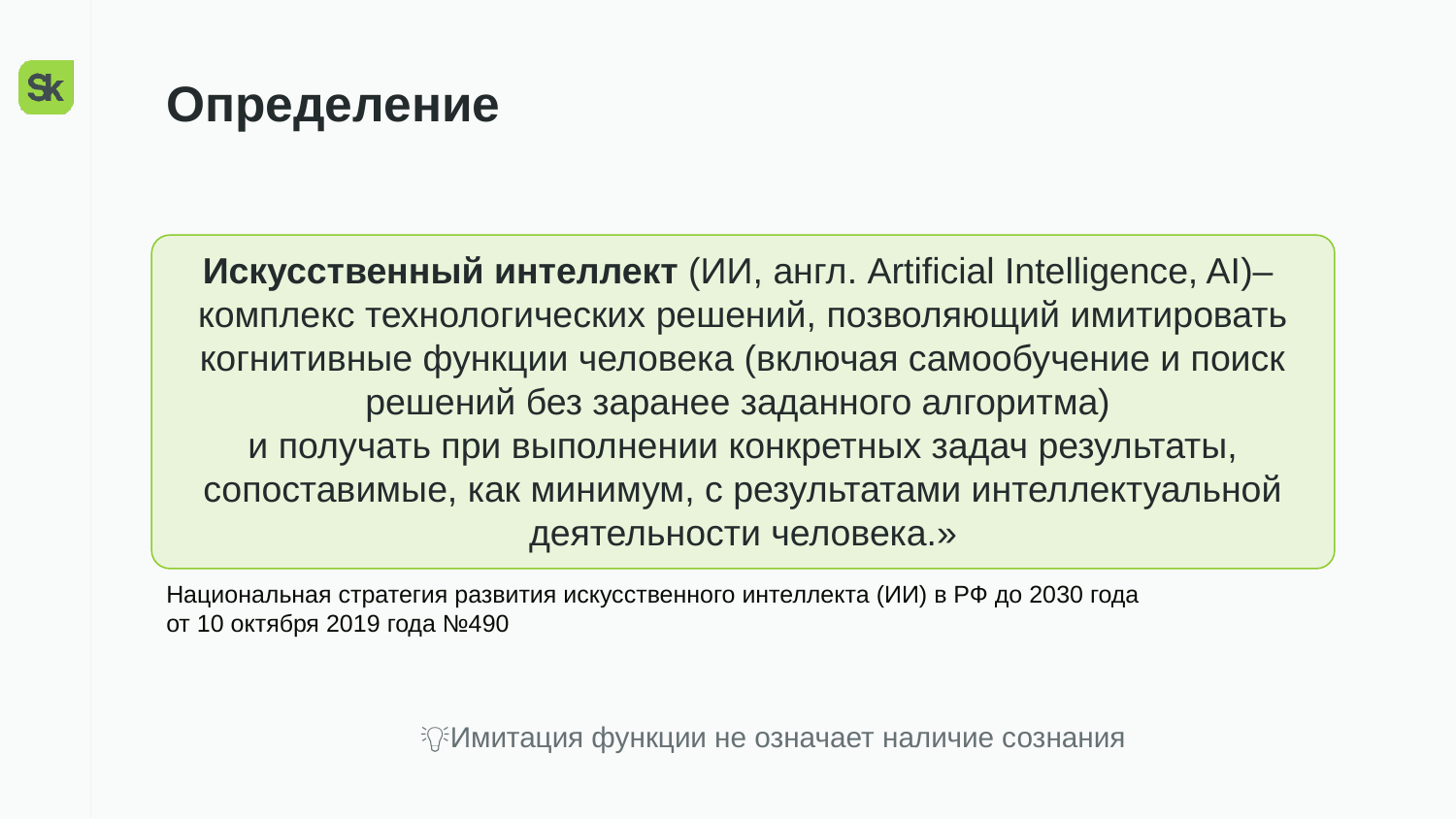

Определение
Искусственный интеллект (ИИ, англ. Artificial Intelligence, AI)–
комплекс технологических решений, позволяющий имитировать когнитивные функции человека (включая самообучение и поиск решений без заранее заданного алгоритма)
и получать при выполнении конкретных задач результаты, сопоставимые, как минимум, с результатами интеллектуальной деятельности человека.»
Национальная стратегия развития искусственного интеллекта (ИИ) в РФ до 2030 года
от 10 октября 2019 года №490
💡Имитация функции не означает наличие сознания